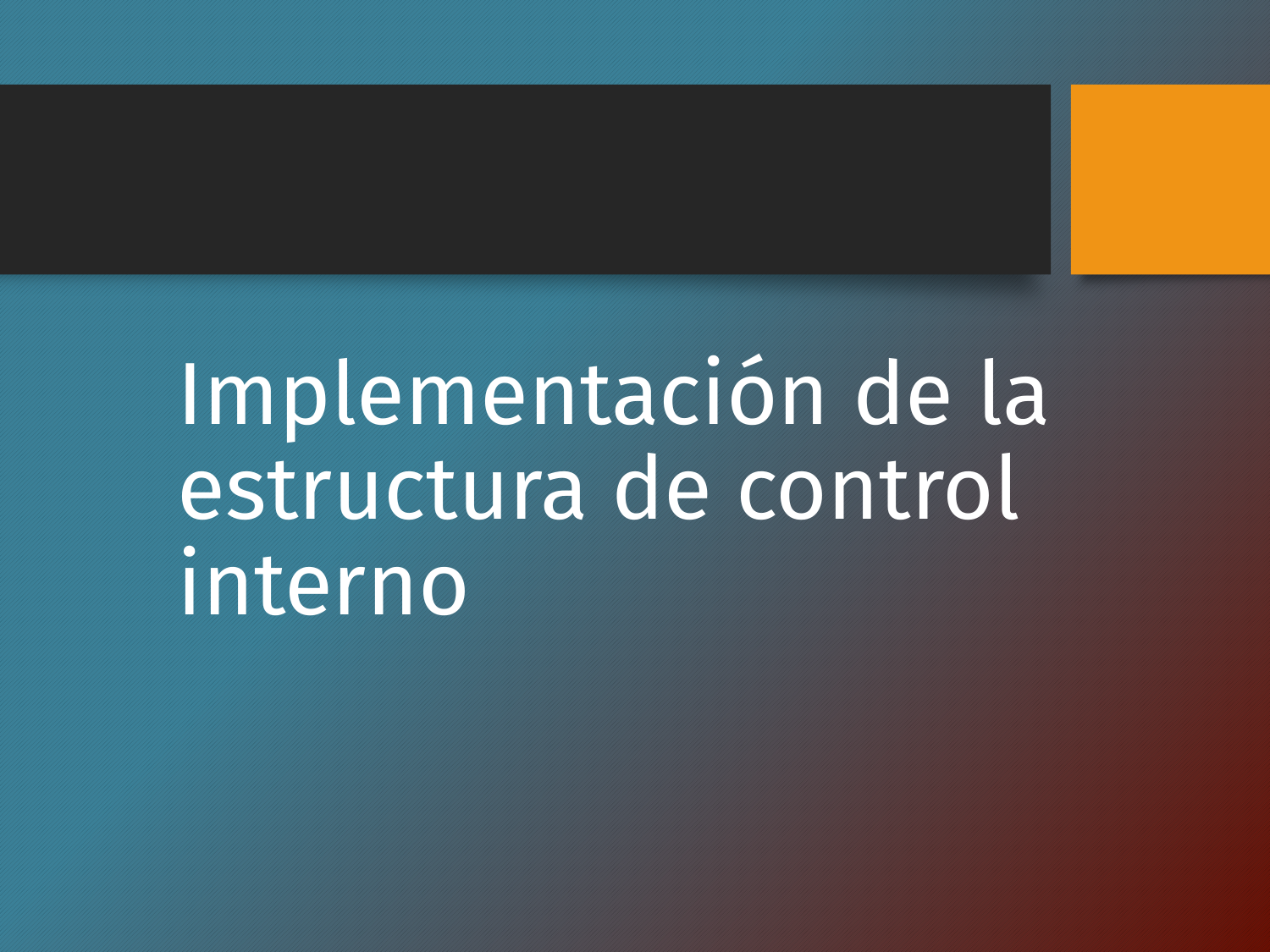

# Implementación de la estructura de control interno